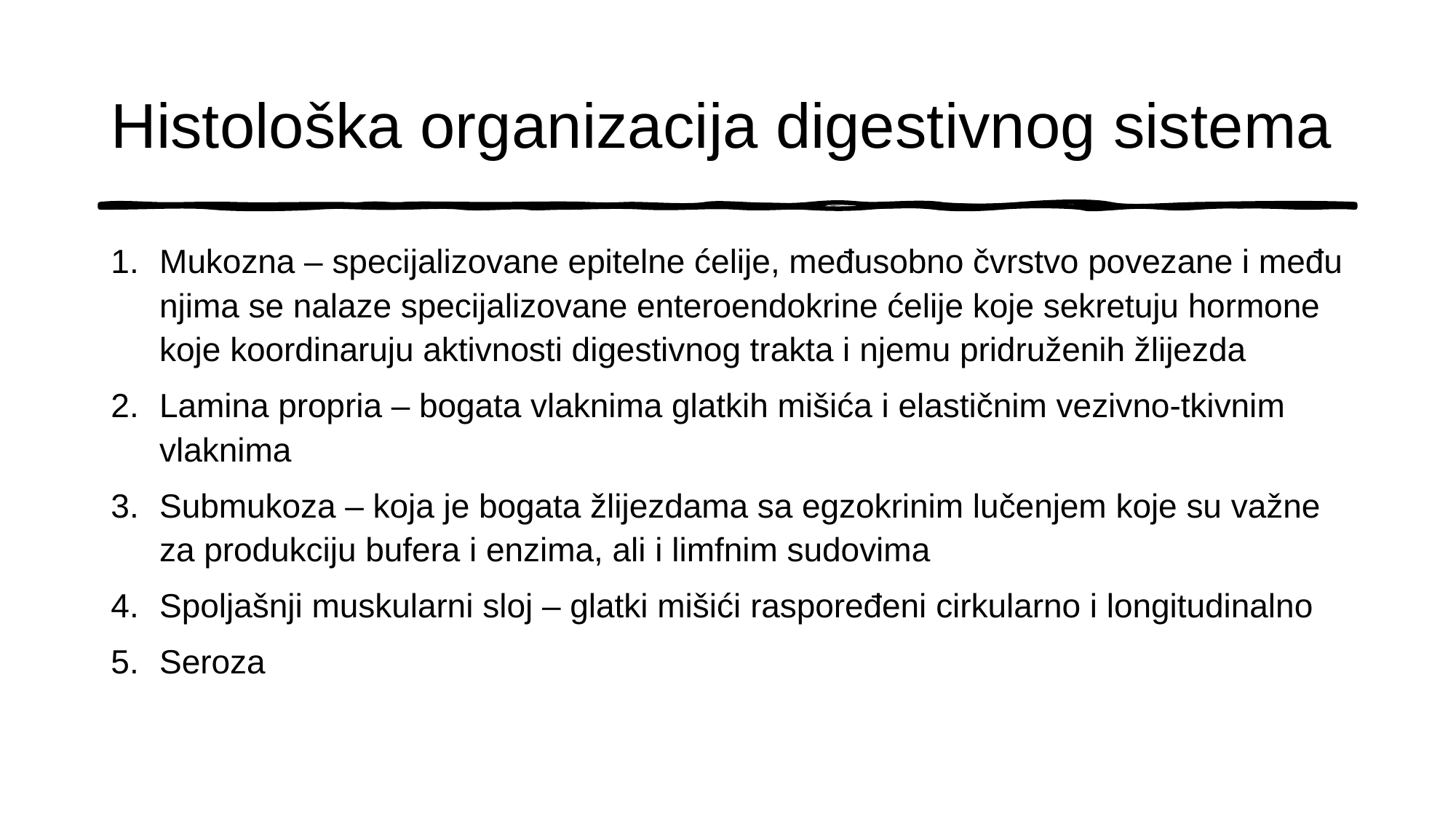

# Histološka organizacija digestivnog sistema
Mukozna – specijalizovane epitelne ćelije, međusobno čvrstvo povezane i među njima se nalaze specijalizovane enteroendokrine ćelije koje sekretuju hormone koje koordinaruju aktivnosti digestivnog trakta i njemu pridruženih žlijezda
Lamina propria – bogata vlaknima glatkih mišića i elastičnim vezivno-tkivnim vlaknima
Submukoza – koja je bogata žlijezdama sa egzokrinim lučenjem koje su važne za produkciju bufera i enzima, ali i limfnim sudovima
Spoljašnji muskularni sloj – glatki mišići raspoređeni cirkularno i longitudinalno
Seroza